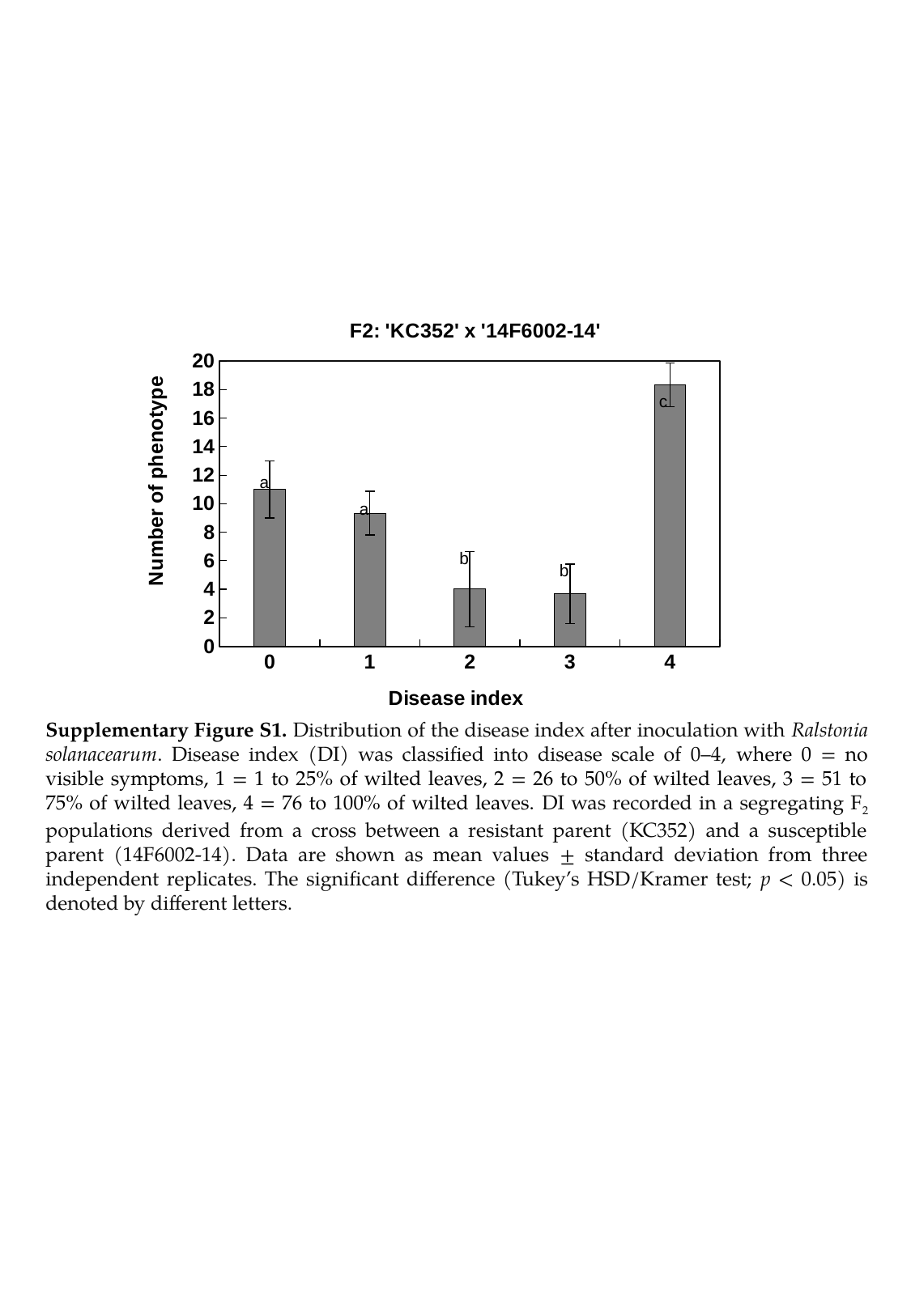

### Chart: F2: 'KC352' x '14F6002-14'

| Category | 14F6002-14 X KC352 |
|---|---|
| 0 | 11.0 |
| 1 | 9.333333333333334 |
| 2 | 4.0 |
| 3 | 3.6666666666666665 |
| 4 | 18.333333333333332 |
c
a
a
b
b
Supplementary Figure S1. Distribution of the disease index after inoculation with Ralstonia solanacearum. Disease index (DI) was classified into disease scale of 0–4, where 0 = no visible symptoms, 1 = 1 to 25% of wilted leaves, 2 = 26 to 50% of wilted leaves, 3 = 51 to 75% of wilted leaves, 4 = 76 to 100% of wilted leaves. DI was recorded in a segregating F2 populations derived from a cross between a resistant parent (KC352) and a susceptible parent (14F6002-14). Data are shown as mean values ± standard deviation from three independent replicates. The significant difference (Tukey’s HSD/Kramer test; p < 0.05) is denoted by different letters.